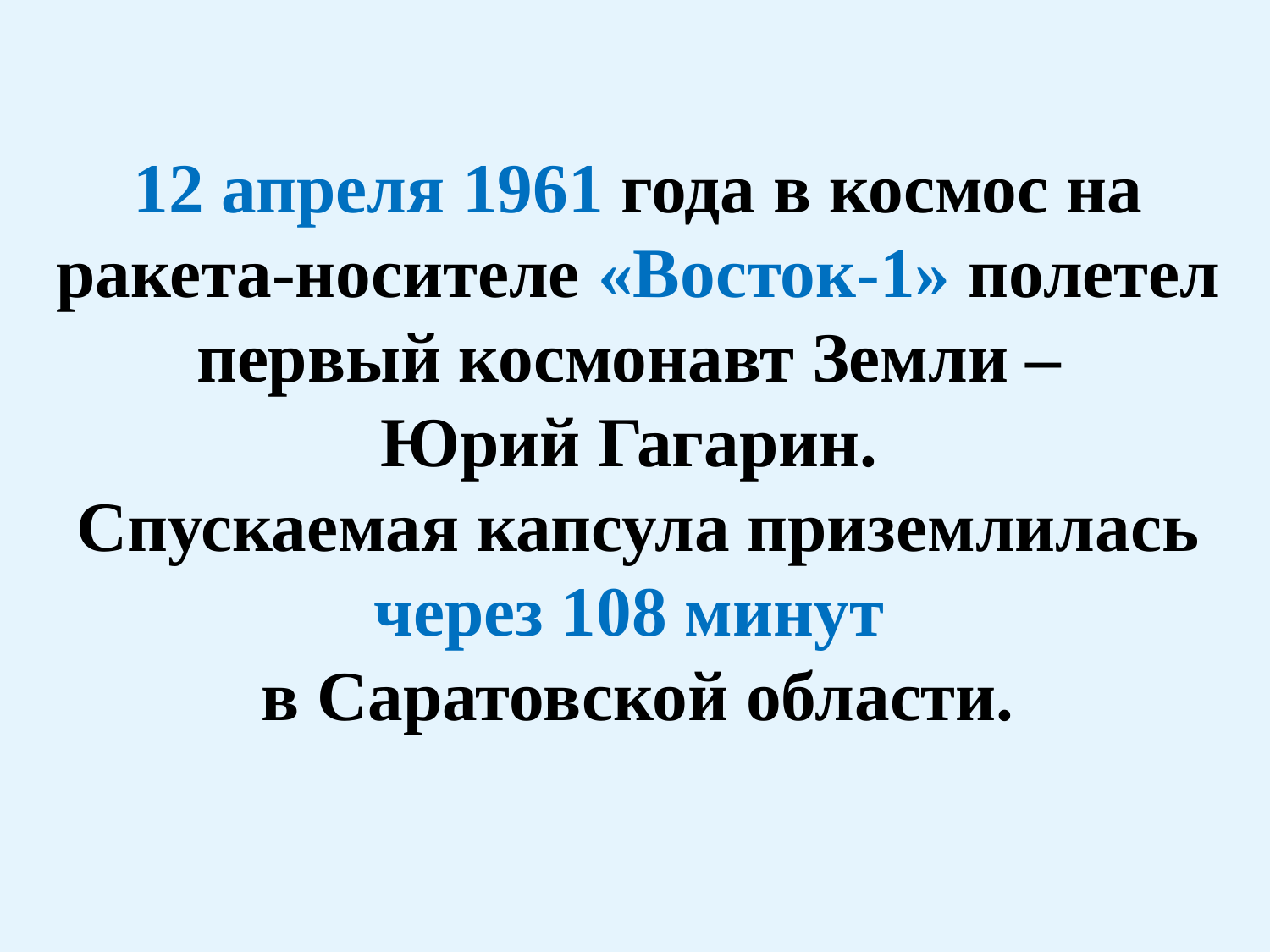

12 апреля 1961 года в космос на ракета-носителе «Восток-1» полетел первый космонавт Земли –
Юрий Гагарин.
Спускаемая капсула приземлилась через 108 минут
в Саратовской области.